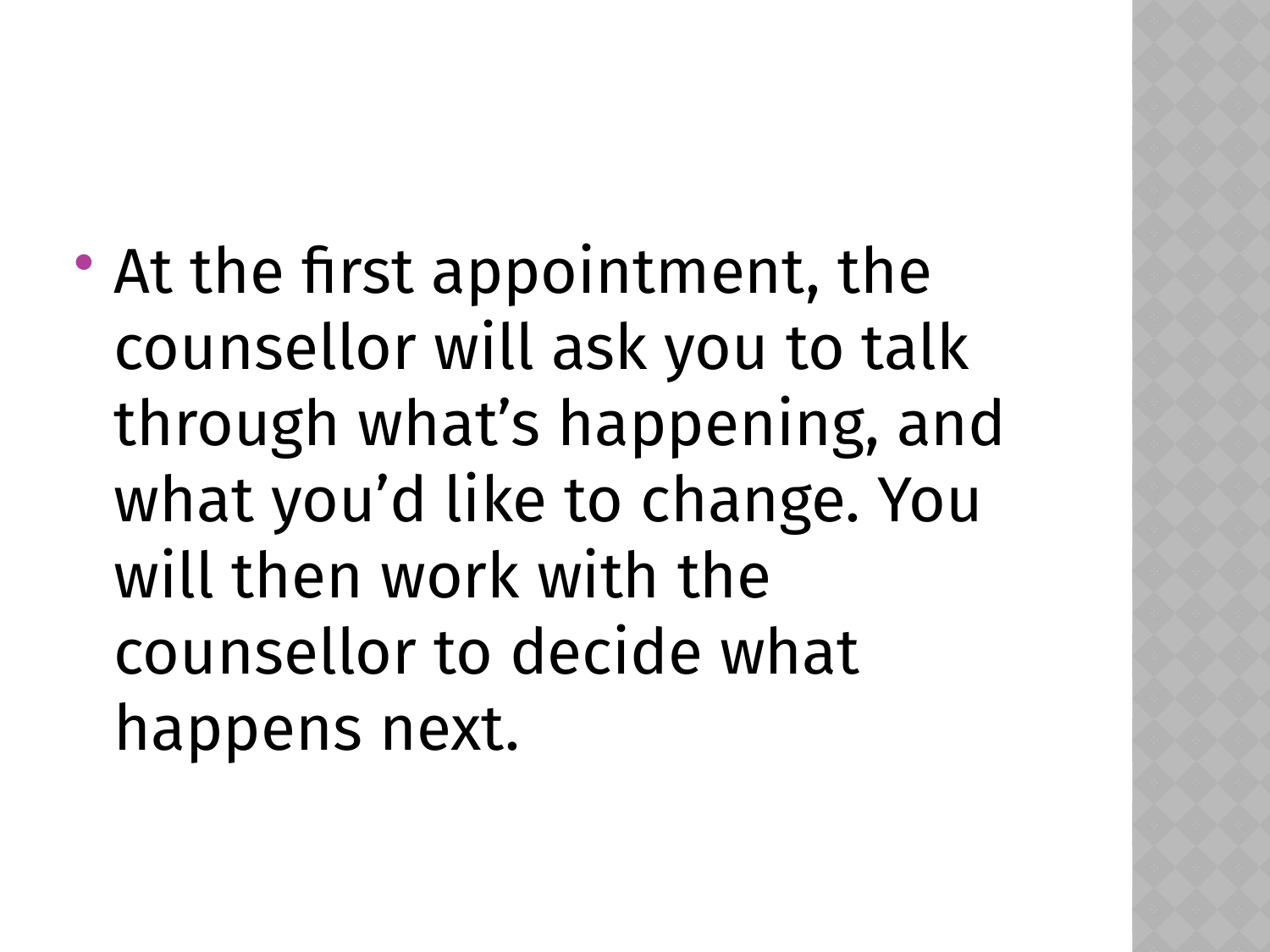

#
At the first appointment, the counsellor will ask you to talk through what’s happening, and what you’d like to change. You will then work with the counsellor to decide what happens next.